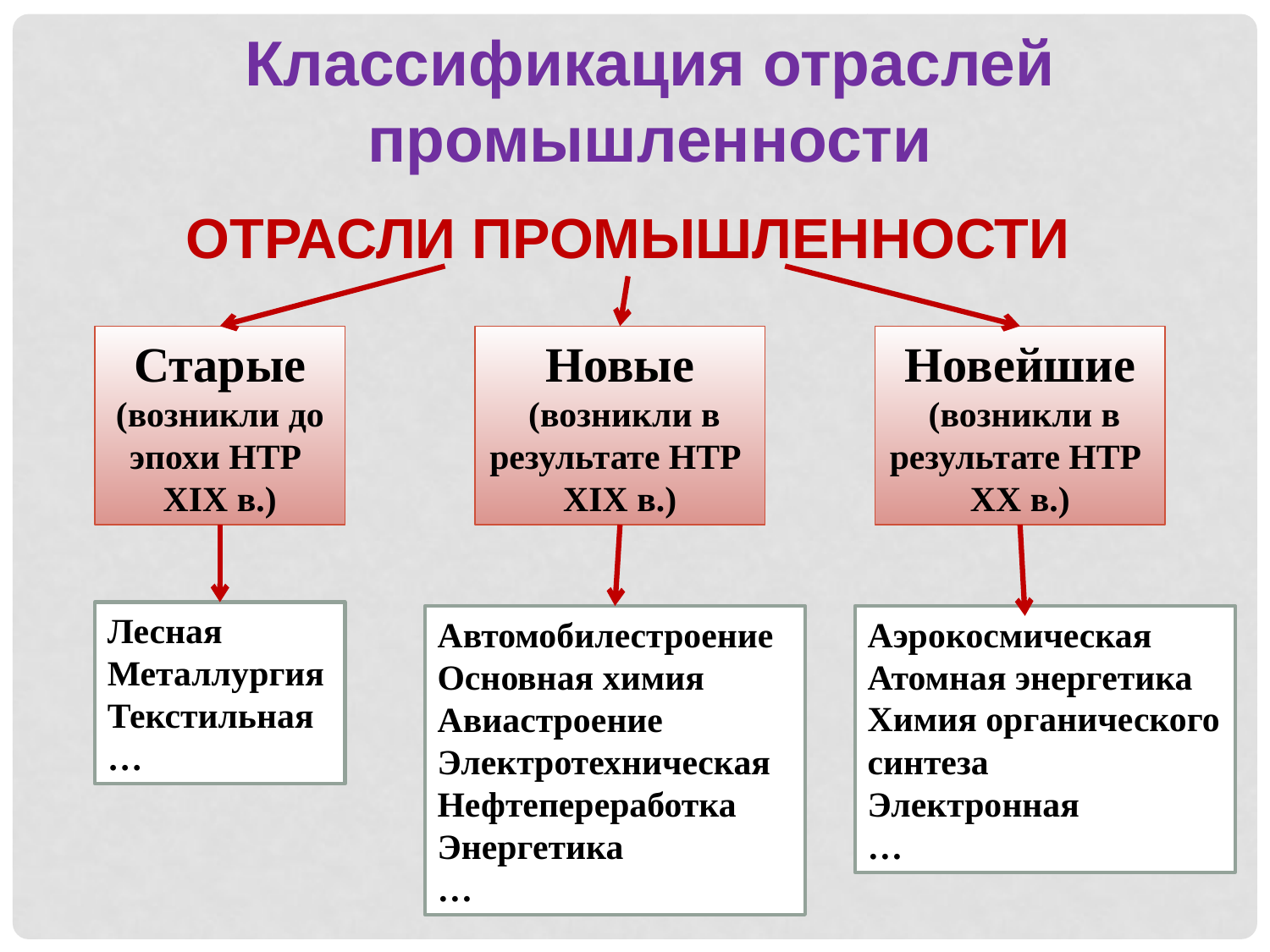

Классификация отраслей промышленности
ОТРАСЛИ ПРОМЫШЛЕННОСТИ
Старые
(возникли до эпохи НТР  XIX в.)
Новые
 (возникли в результате НТР  XIX в.)
Новейшие
 (возникли в результате НТР  XX в.)
Лесная
Металлургия
Текстильная
…
Автомобилестроение
Основная химия
Авиастроение
Электротехническая
Нефтепереработка
Энергетика
…
Аэрокосмическая
Атомная энергетика
Химия органического синтеза
Электронная
…